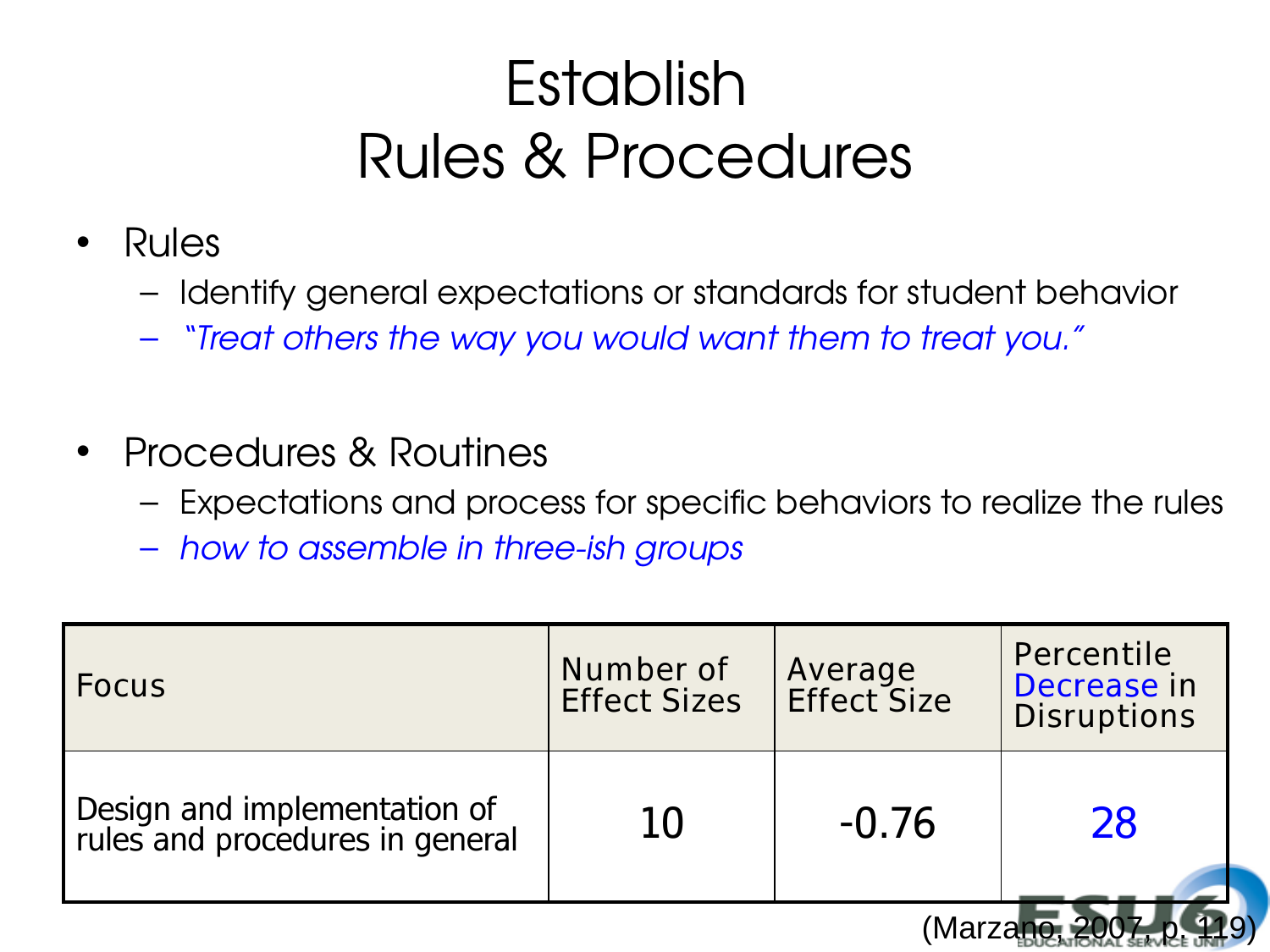

# Establish Rules & Procedures
Rules
Identify general expectations or standards for student behavior
“Treat others the way you would want them to treat you.”

Procedures & Routines
Expectations and process for specific behaviors to realize the rules
how to assemble in three-ish groups
| Focus | Number of Effect Sizes | Average Effect Size | Percentile Decrease in Disruptions |
| --- | --- | --- | --- |
| Design and implementation of rules and procedures in general | 10 | -0.76 | 28 |
(Marzano, 2007, p. 119)